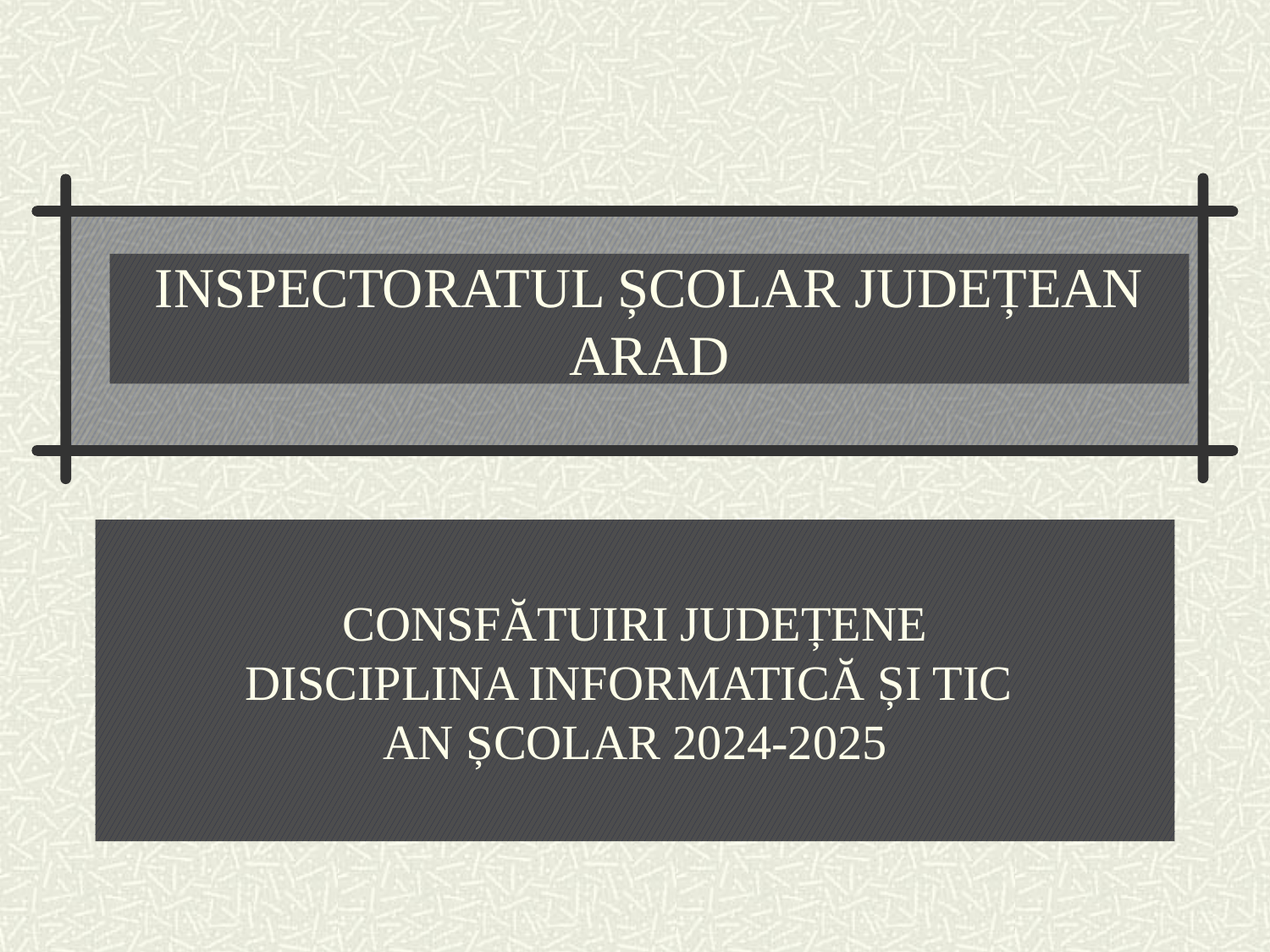

INSPECTORATUL ȘCOLAR JUDEȚEAN ARAD
# CONSFĂTUIRI JUDEȚENE DISCIPLINA INFORMATICĂ ȘI TIC AN ȘCOLAR 2024-2025